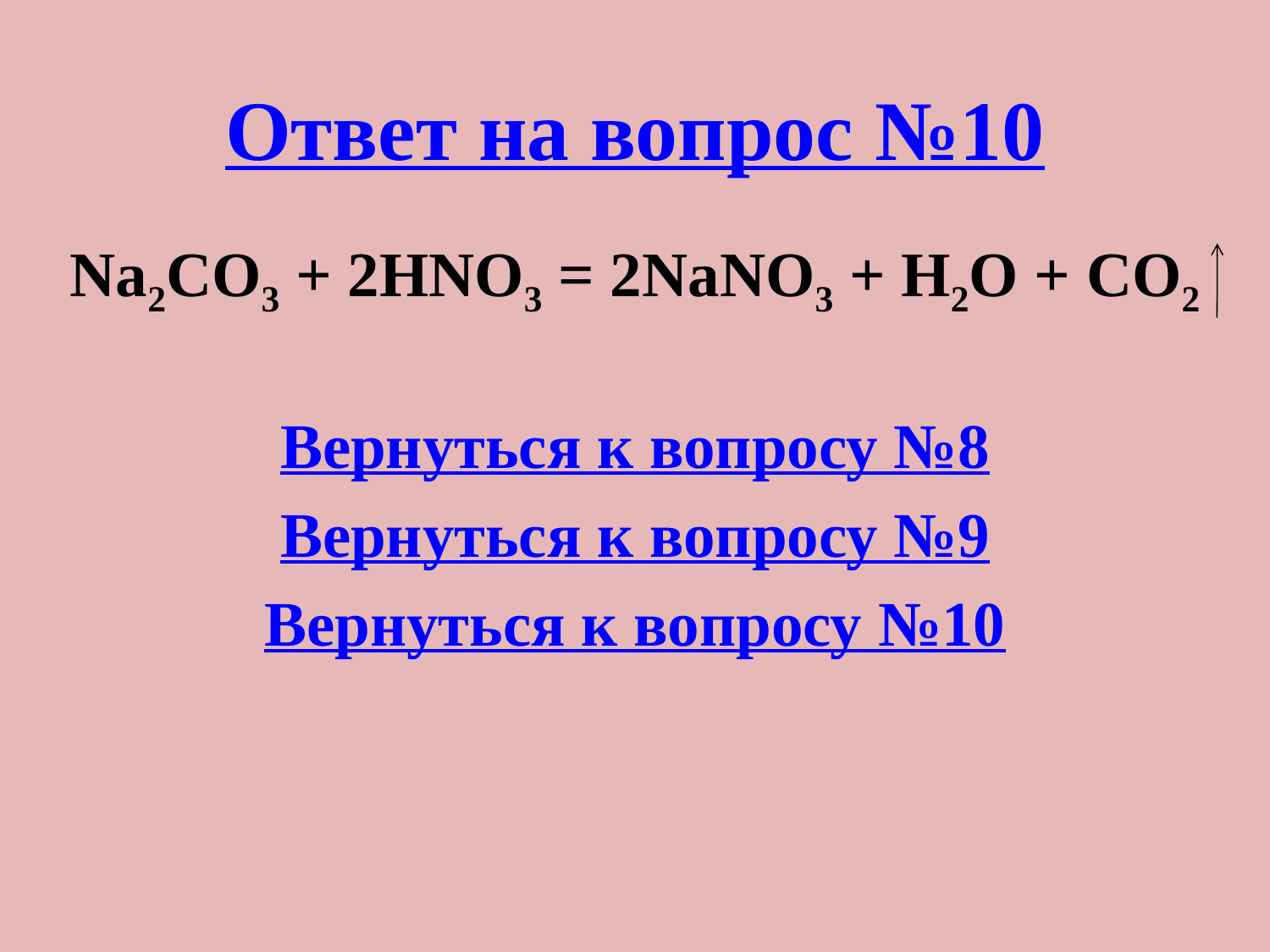

# Ответ на вопрос №10

Na2CO3 + 2HNO3 = 2NaNO3 + H2O + CO2

Вернуться к вопросу №8
Вернуться к вопросу №9
Вернуться к вопросу №10